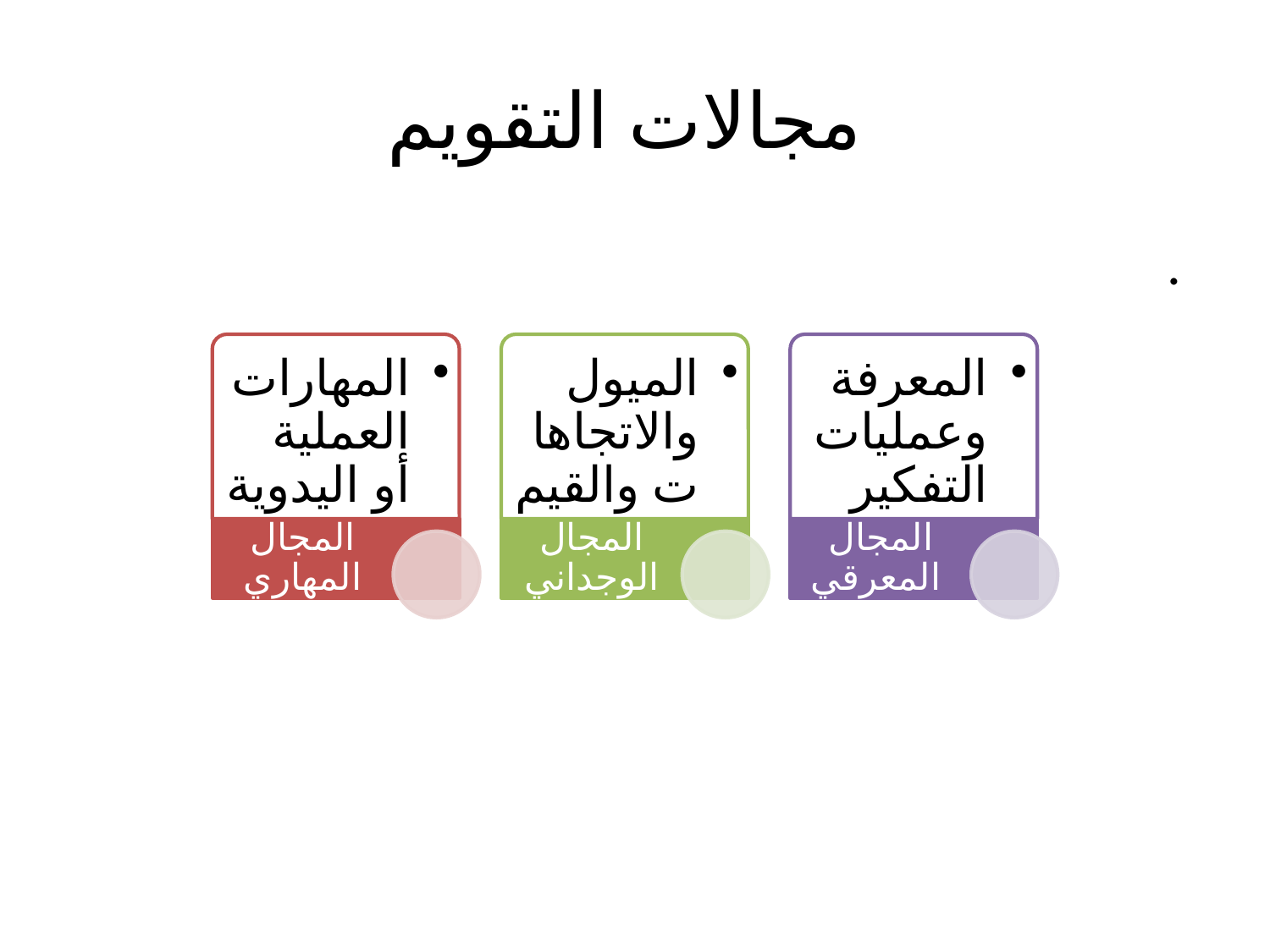

# مجالات التقويم
المهارات العملية أو اليدوية
المجال المهاري
الميول والاتجاهات والقيم
المجال الوجداني
المعرفة وعمليات التفكير
المجال المعرقي
.